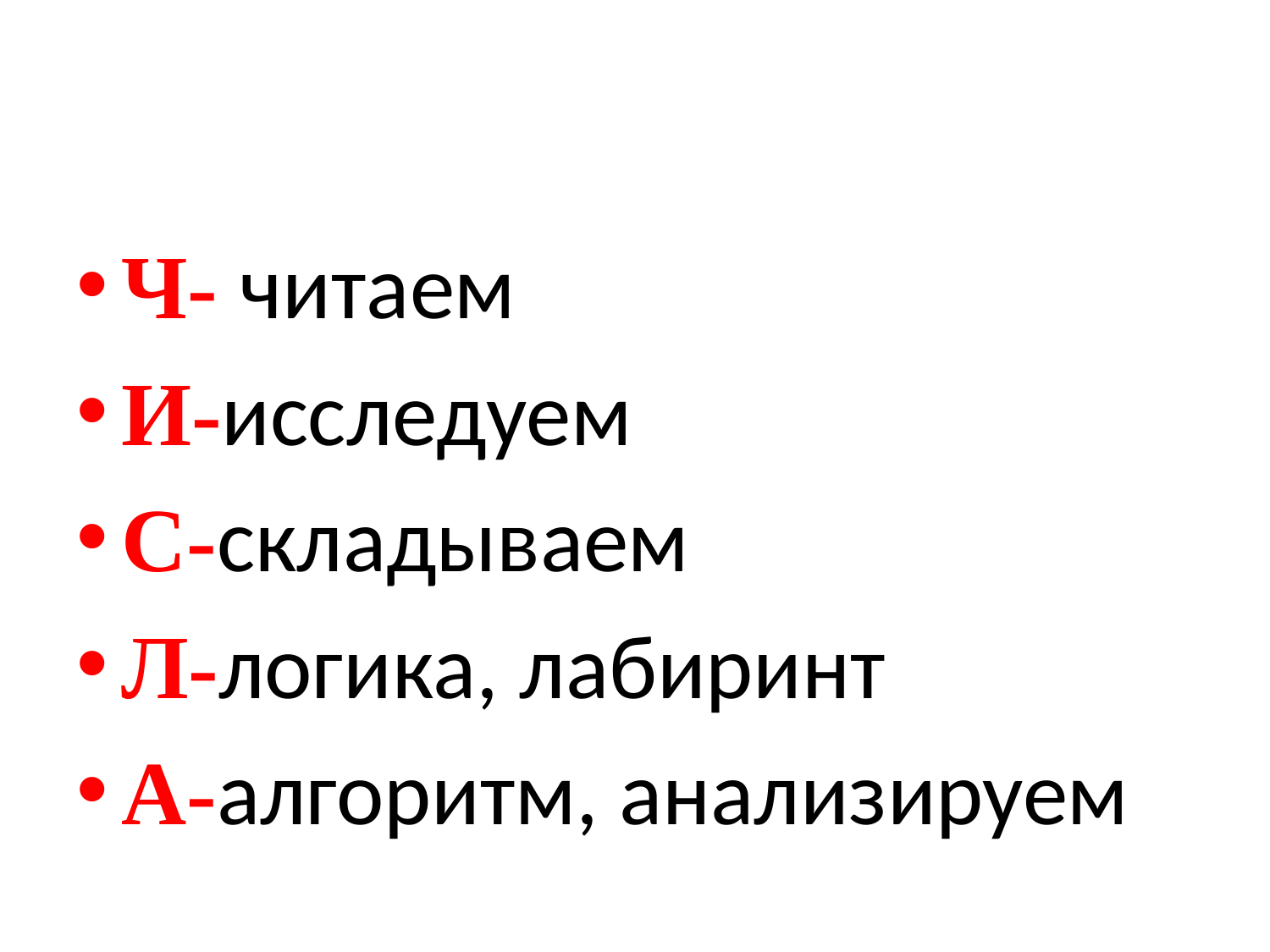

#
Ч- читаем
И-исследуем
С-складываем
Л-логика, лабиринт
А-алгоритм, анализируем